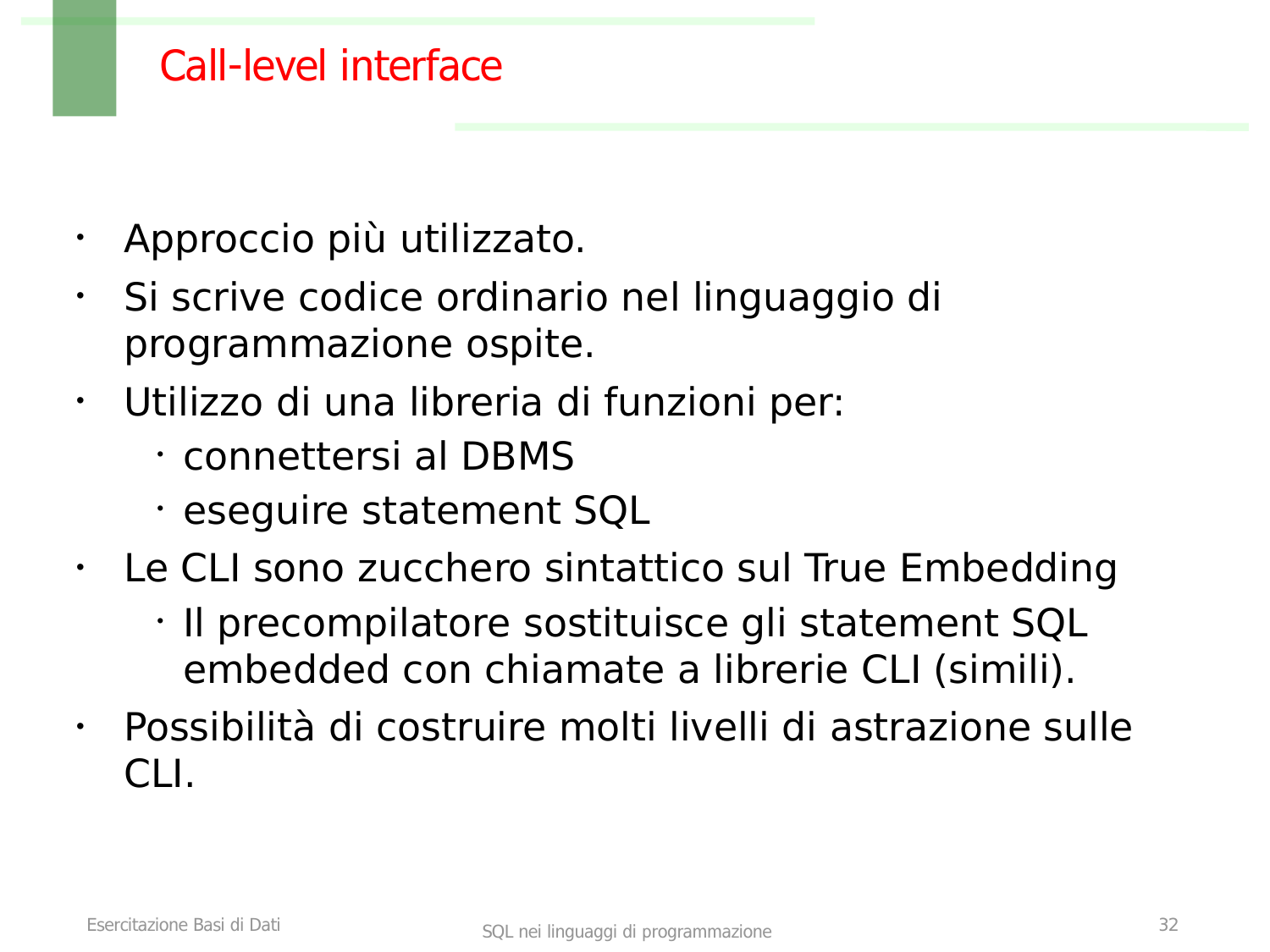

# Call-level interface
Approccio più utilizzato.
Si scrive codice ordinario nel linguaggio di programmazione ospite.
Utilizzo di una libreria di funzioni per:
connettersi al DBMS
eseguire statement SQL
Le CLI sono zucchero sintattico sul True Embedding
Il precompilatore sostituisce gli statement SQL embedded con chiamate a librerie CLI (simili).
Possibilità di costruire molti livelli di astrazione sulle CLI.
SQL nei linguaggi di programmazione